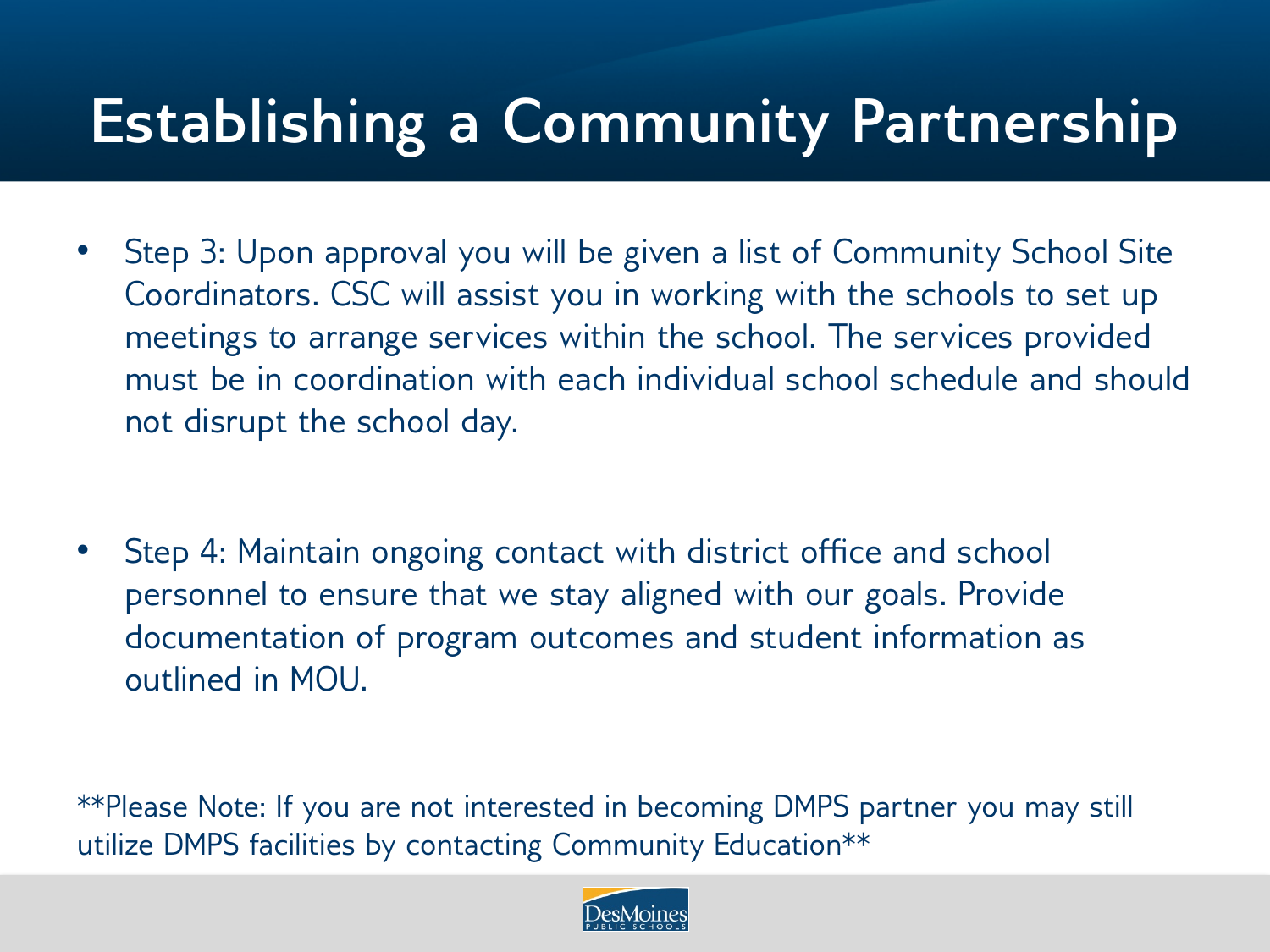

# Establishing a Community Partnership
Step 3: Upon approval you will be given a list of Community School Site Coordinators. CSC will assist you in working with the schools to set up meetings to arrange services within the school. The services provided must be in coordination with each individual school schedule and should not disrupt the school day.

Step 4: Maintain ongoing contact with district office and school personnel to ensure that we stay aligned with our goals. Provide documentation of program outcomes and student information as outlined in MOU.

**Please Note: If you are not interested in becoming DMPS partner you may still utilize DMPS facilities by contacting Community Education**